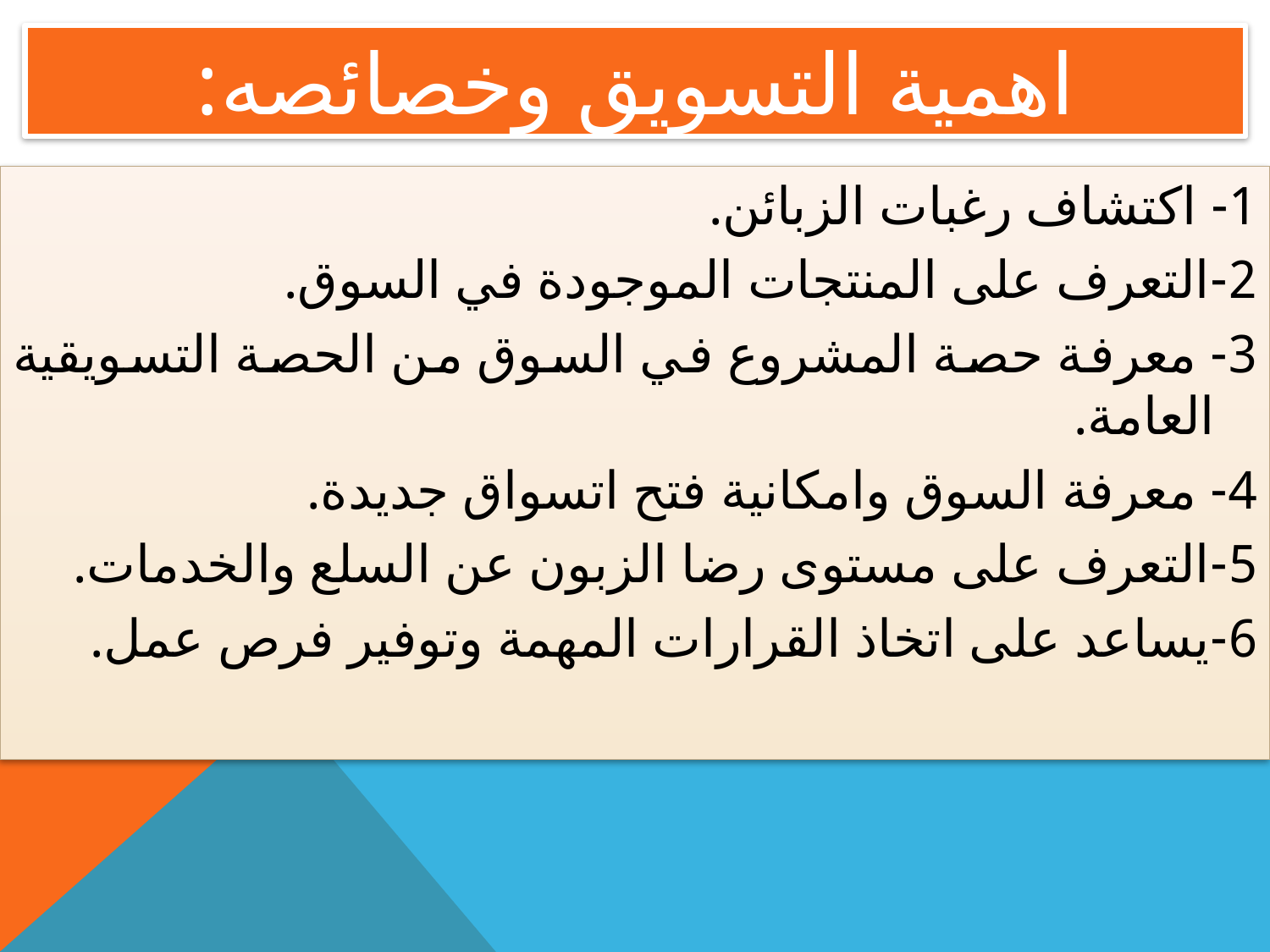

# اهمية التسويق وخصائصه:
1- اكتشاف رغبات الزبائن.
2-التعرف على المنتجات الموجودة في السوق.
3- معرفة حصة المشروع في السوق من الحصة التسويقية العامة.
4- معرفة السوق وامكانية فتح اتسواق جديدة.
5-التعرف على مستوى رضا الزبون عن السلع والخدمات.
6-يساعد على اتخاذ القرارات المهمة وتوفير فرص عمل.